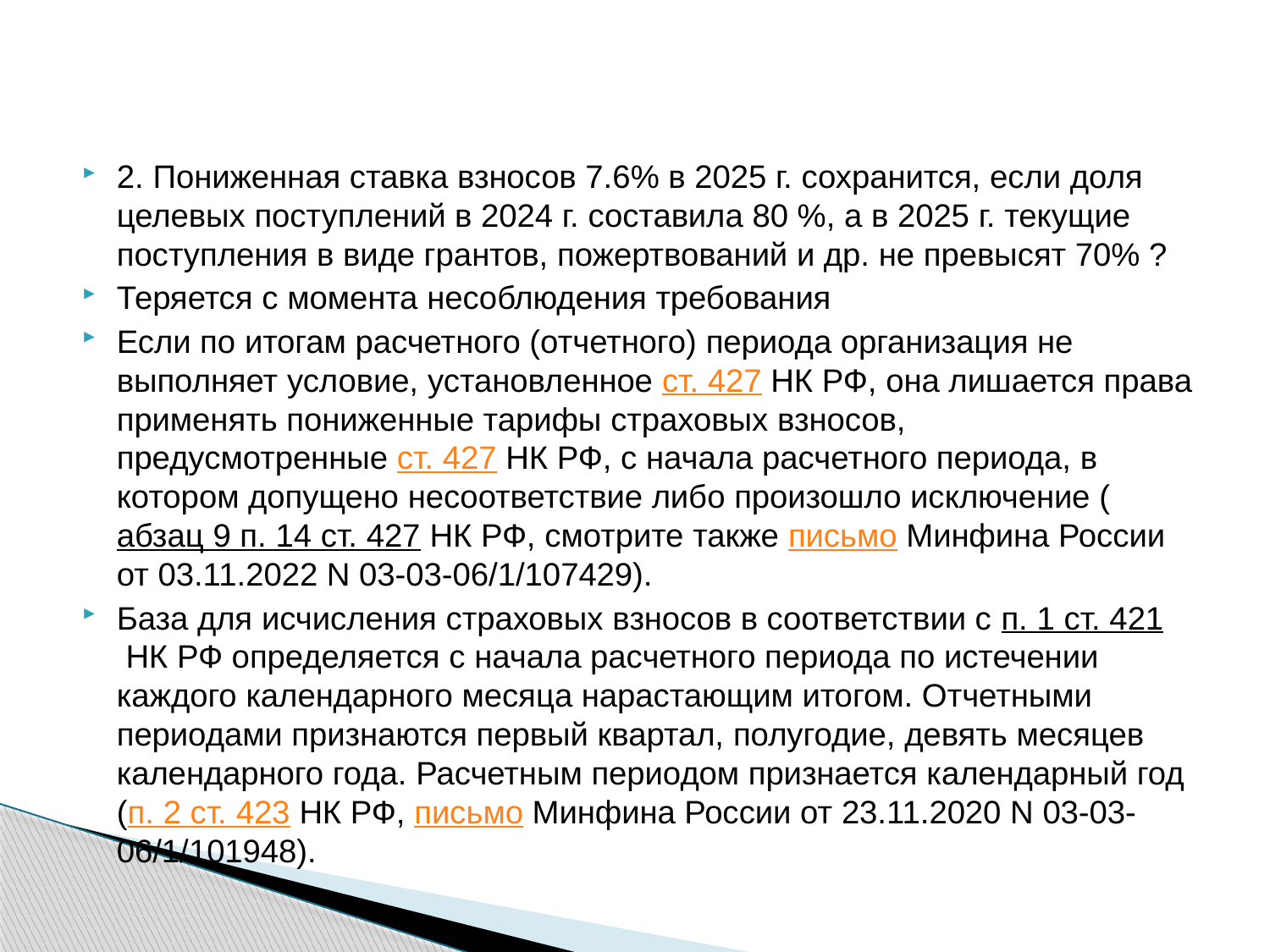

2. Пониженная ставка взносов 7.6% в 2025 г. сохранится, если доля целевых поступлений в 2024 г. составила 80 %, а в 2025 г. текущие поступления в виде грантов, пожертвований и др. не превысят 70% ?
Теряется с момента несоблюдения требования
Если по итогам расчетного (отчетного) периода организация не выполняет условие, установленное ст. 427 НК РФ, она лишается права применять пониженные тарифы страховых взносов, предусмотренные ст. 427 НК РФ, с начала расчетного периода, в котором допущено несоответствие либо произошло исключение (абзац 9 п. 14 ст. 427 НК РФ, смотрите также письмо Минфина России от 03.11.2022 N 03-03-06/1/107429).
База для исчисления страховых взносов в соответствии с п. 1 ст. 421 НК РФ определяется с начала расчетного периода по истечении каждого календарного месяца нарастающим итогом. Отчетными периодами признаются первый квартал, полугодие, девять месяцев календарного года. Расчетным периодом признается календарный год (п. 2 ст. 423 НК РФ, письмо Минфина России от 23.11.2020 N 03-03-06/1/101948).